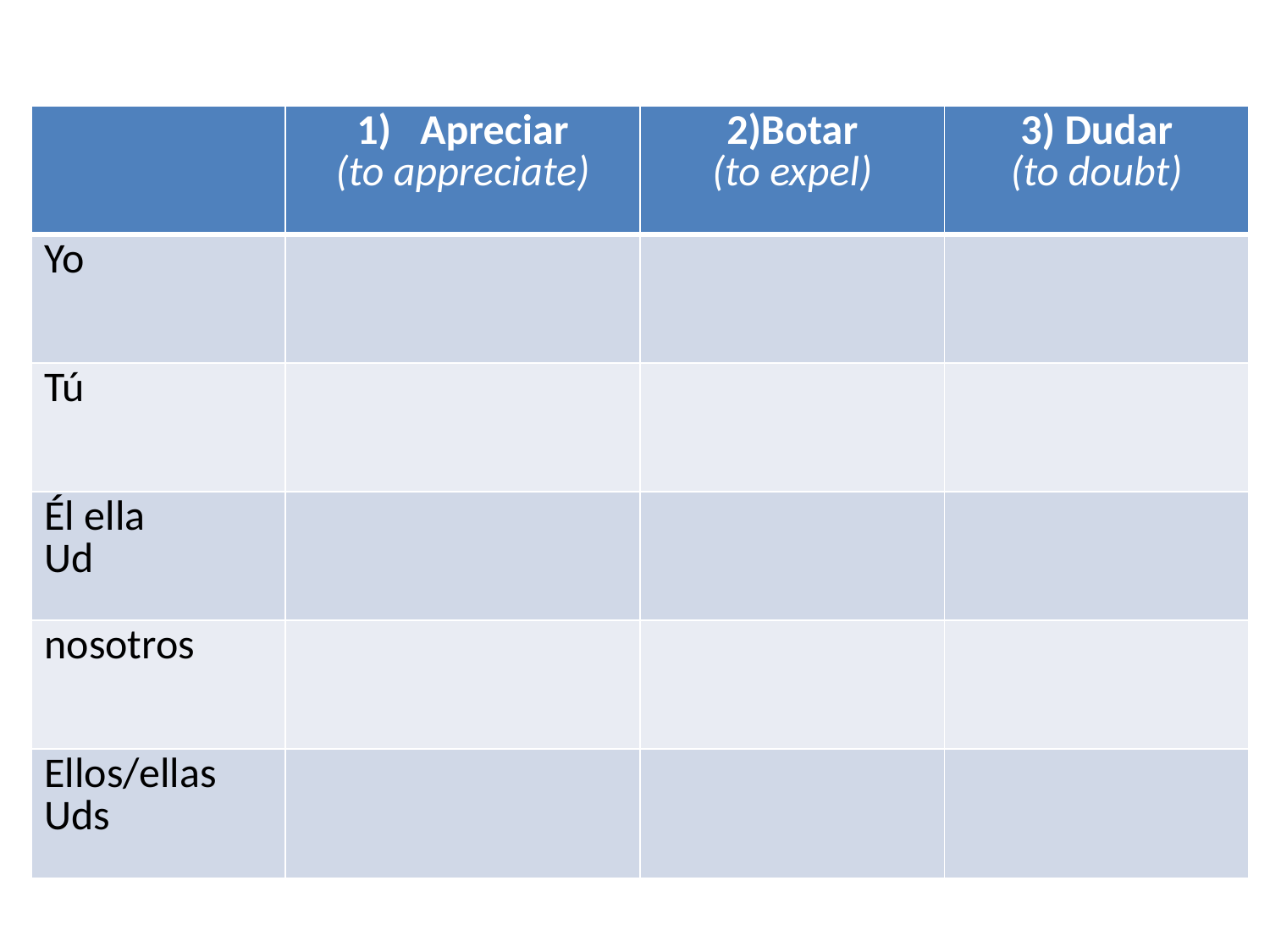

|  | Apreciar (to appreciate) | 2)Botar (to expel) | 3) Dudar (to doubt) |
| --- | --- | --- | --- |
| Yo |  |  |  |
| Tú |  |  |  |
| Él ella Ud |  |  |  |
| nosotros |  |  |  |
| Ellos/ellas Uds |  |  |  |